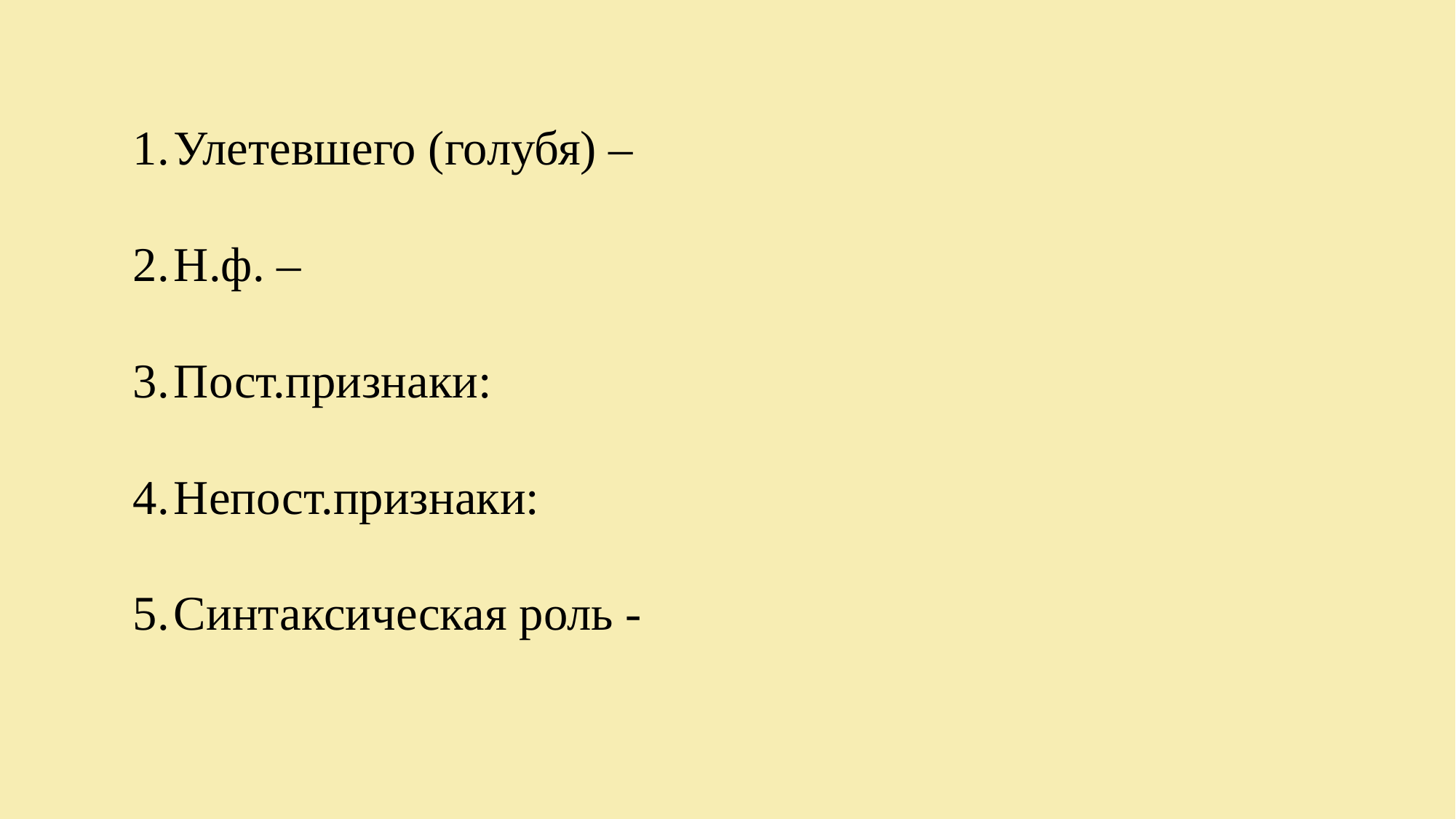

Улетевшего (голубя) –

Н.ф. –

Пост.признаки:

Непост.признаки:

Синтаксическая роль -